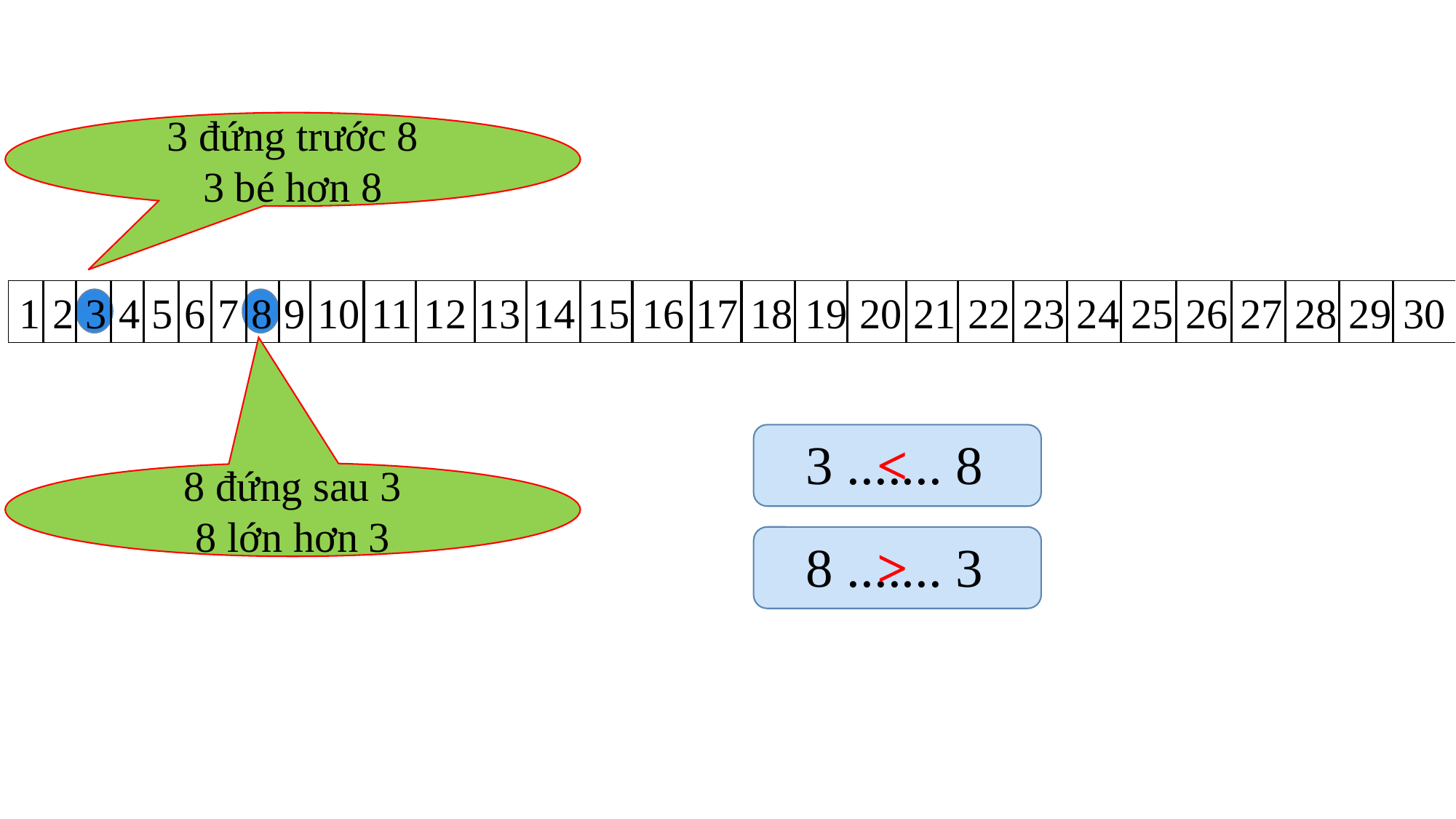

3 đứng trước 8
3 bé hơn 8
1 2 3 4 5 6 7 8 9 10 11 12 13 14 15 16 17 18 19 20 21 22 23 24 25 26 27 28 29 30

<

3 ....... 8
8 đứng sau 3
8 lớn hơn 3
>

8 ....... 3